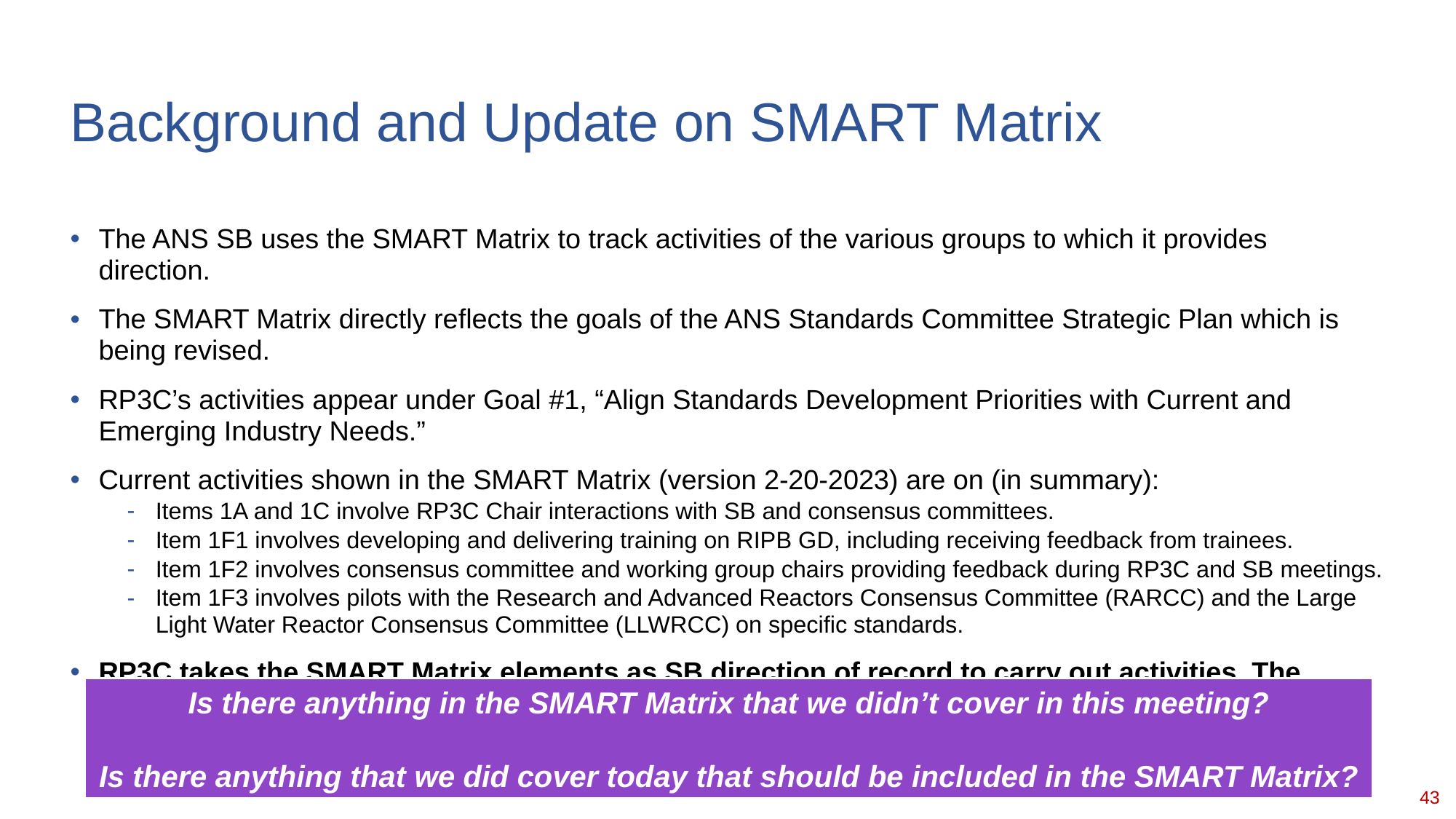

# Background and Update on SMART Matrix
The ANS SB uses the SMART Matrix to track activities of the various groups to which it provides direction.
The SMART Matrix directly reflects the goals of the ANS Standards Committee Strategic Plan which is being revised.
RP3C’s activities appear under Goal #1, “Align Standards Development Priorities with Current and Emerging Industry Needs.”
Current activities shown in the SMART Matrix (version 2-20-2023) are on (in summary):
Items 1A and 1C involve RP3C Chair interactions with SB and consensus committees.
Item 1F1 involves developing and delivering training on RIPB GD, including receiving feedback from trainees.
Item 1F2 involves consensus committee and working group chairs providing feedback during RP3C and SB meetings.
Item 1F3 involves pilots with the Research and Advanced Reactors Consensus Committee (RARCC) and the Large Light Water Reactor Consensus Committee (LLWRCC) on specific standards.
RP3C takes the SMART Matrix elements as SB direction of record to carry out activities. The Executive Advisory Committee (EAC) is currently in abeyance
Is there anything in the SMART Matrix that we didn’t cover in this meeting?

Is there anything that we did cover today that should be included in the SMART Matrix?

43